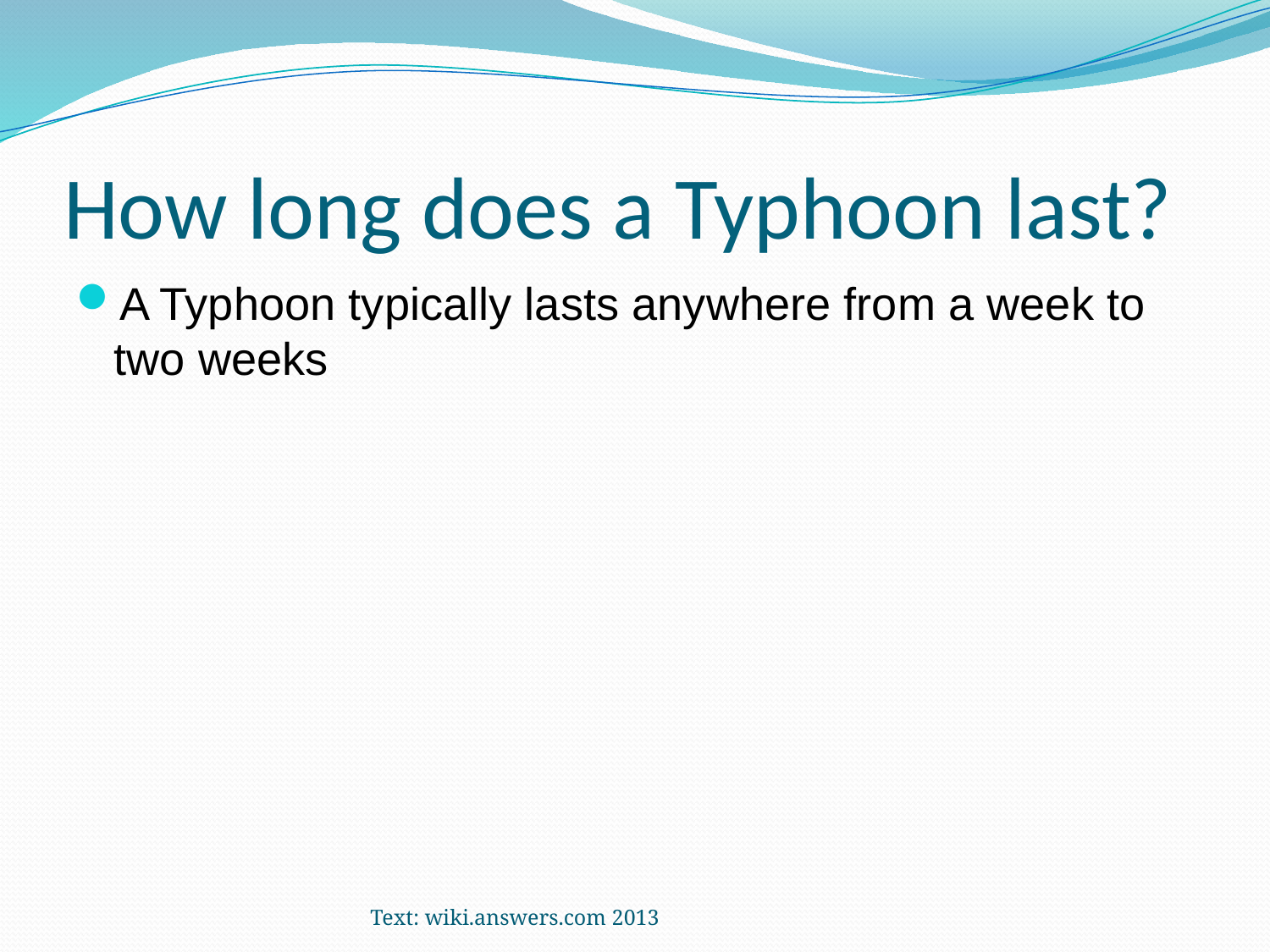

# How long does a Typhoon last?
A Typhoon typically lasts anywhere from a week to two weeks
Text: wiki.answers.com 2013